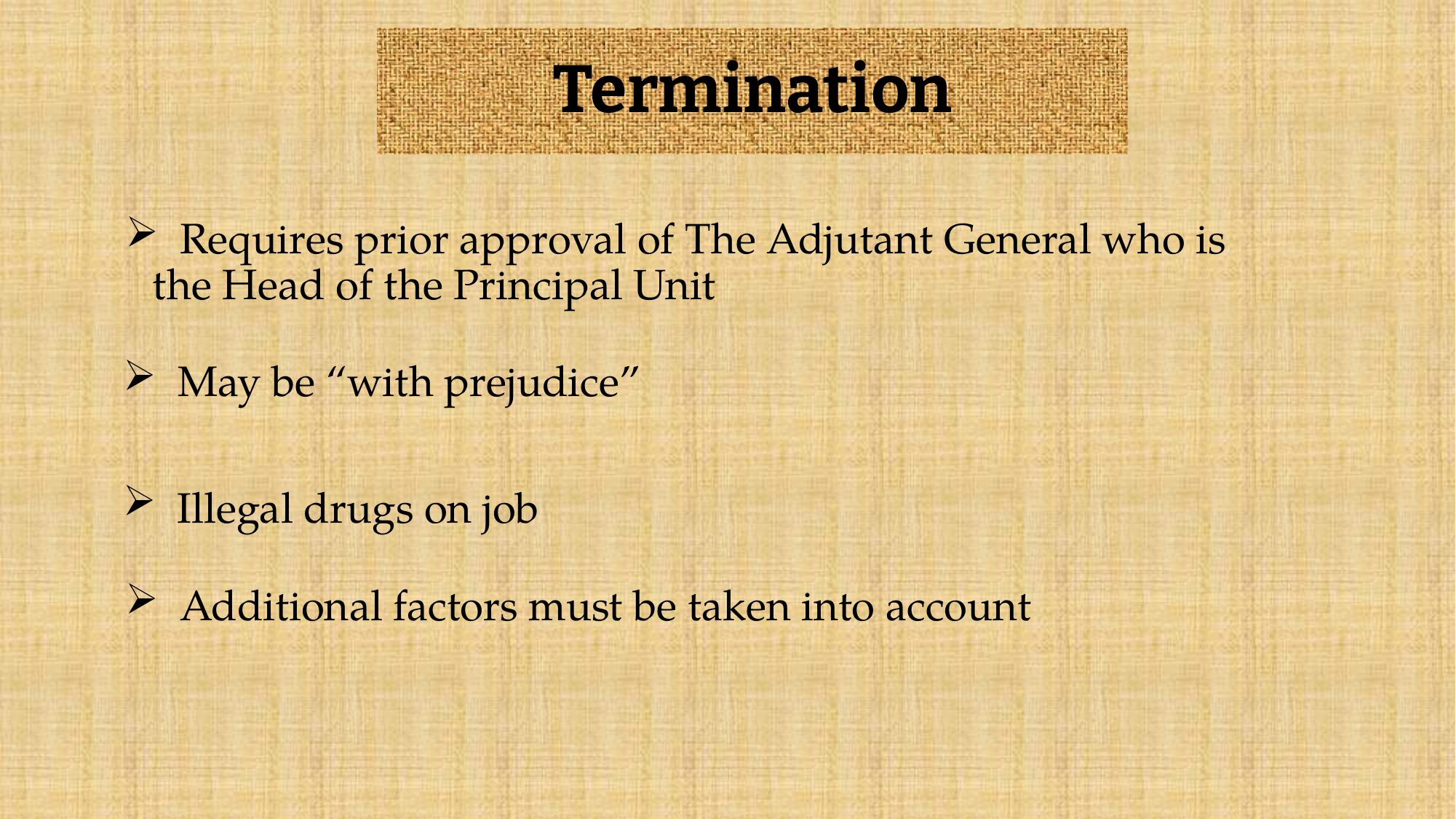

# Termination
  Requires prior approval of The Adjutant General who is the Head of the Principal Unit
  May be “with prejudice”
Illegal drugs on job
  Additional factors must be taken into account